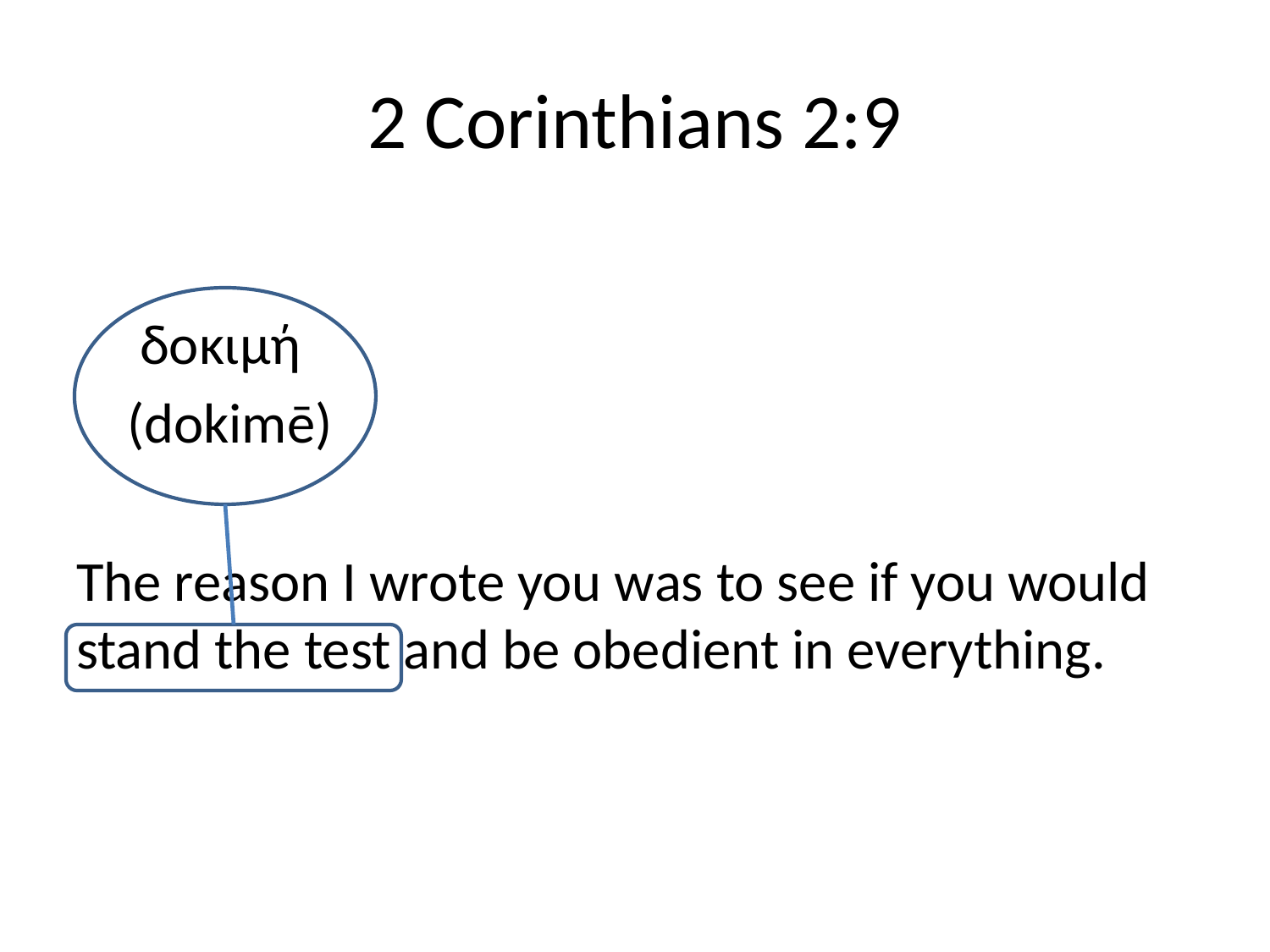

# 2 Corinthians 2:9

     δοκιμή
    (dokimē)

The reason I wrote you was to see if you would stand the test and be obedient in everything.